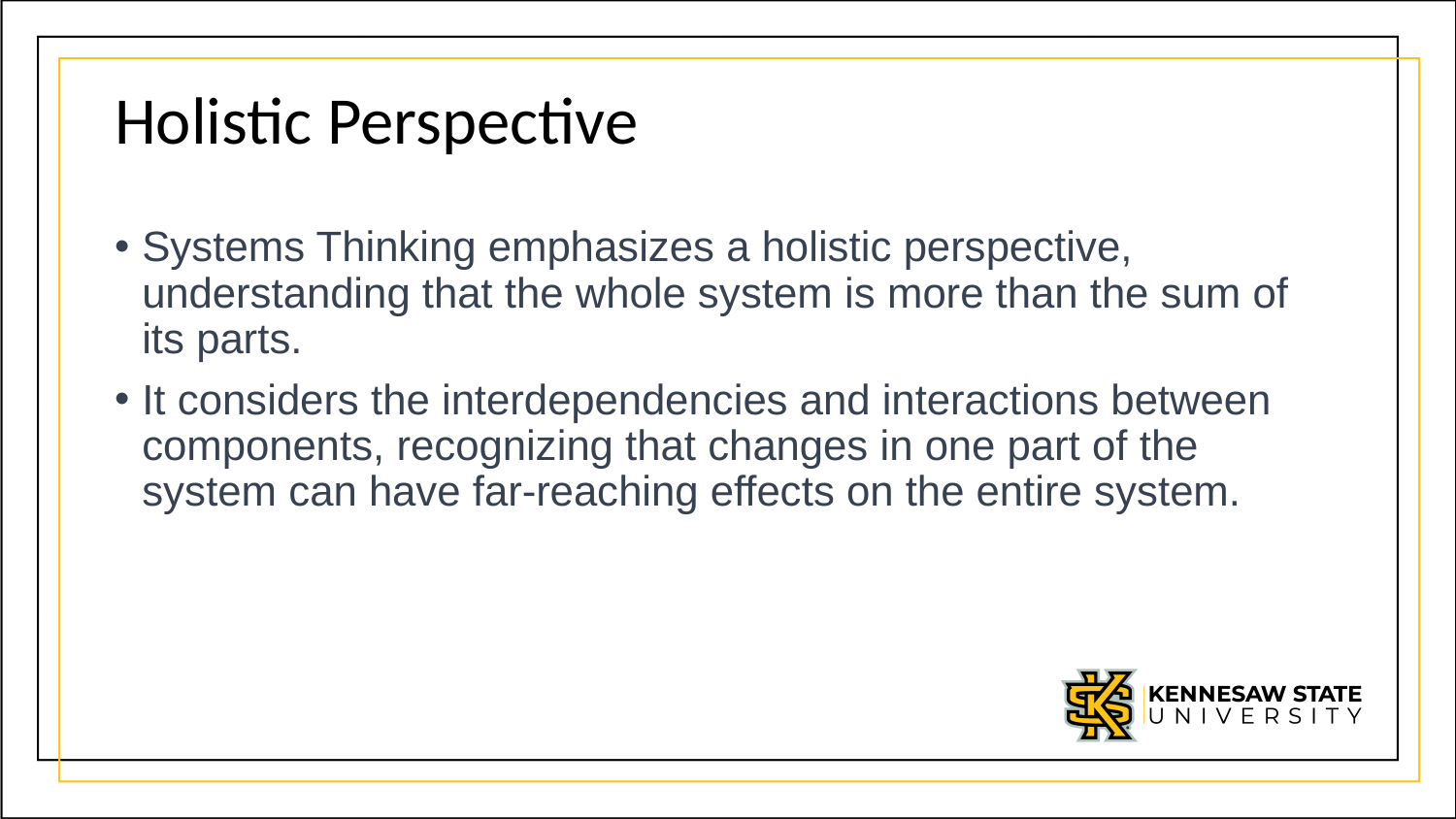

# Holistic Perspective
Systems Thinking emphasizes a holistic perspective, understanding that the whole system is more than the sum of its parts.
It considers the interdependencies and interactions between components, recognizing that changes in one part of the system can have far-reaching effects on the entire system.